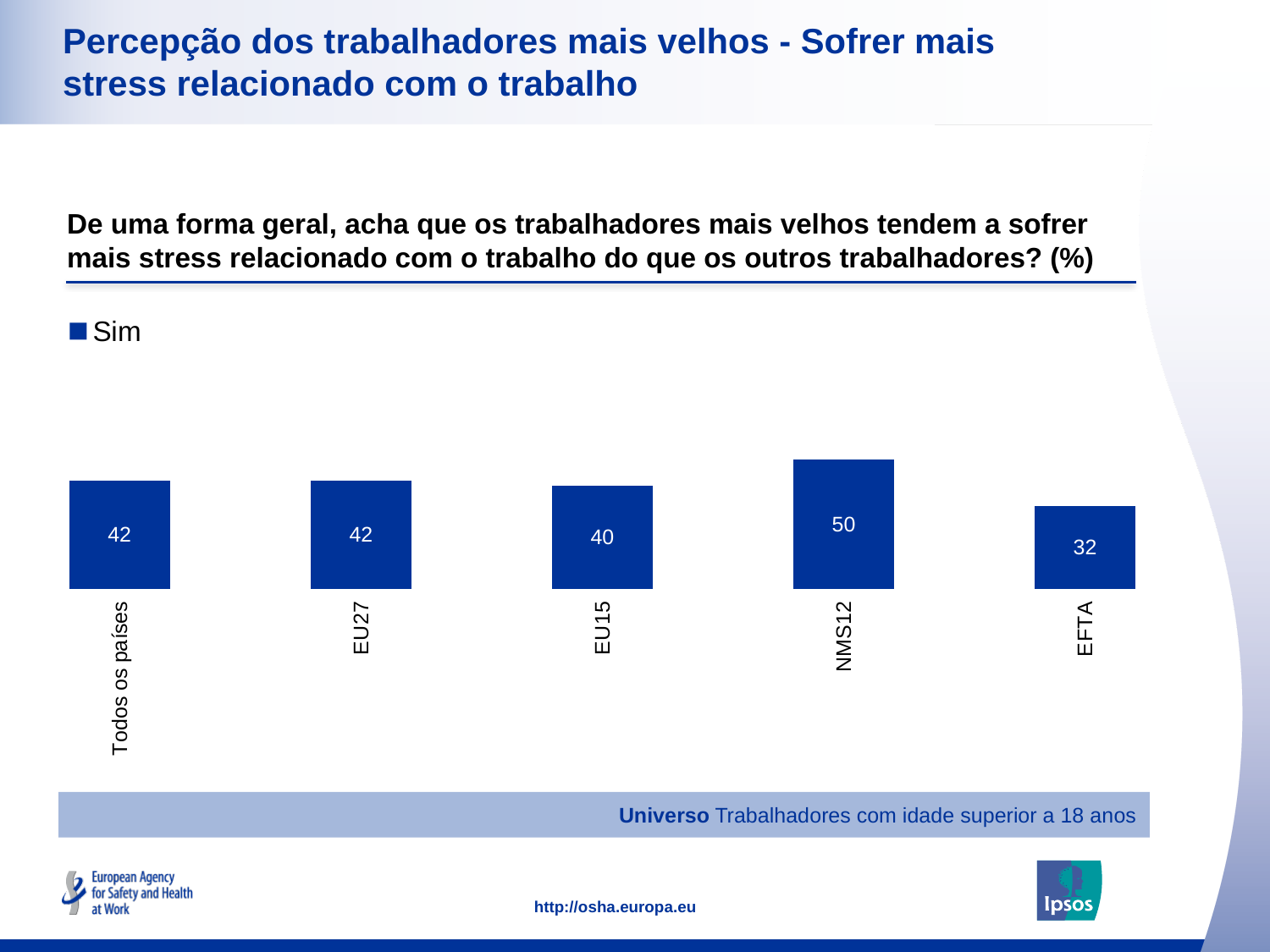

### Chart: Ipsos Ribbon Rules

| Category |  |
|---|---|
# Percepção dos trabalhadores mais velhos - Sofrer mais stress relacionado com o trabalho
De uma forma geral, acha que os trabalhadores mais velhos tendem a sofrer mais stress relacionado com o trabalho do que os outros trabalhadores? (%)

### Chart

| Category | Sim | Column1 |
|---|---|---|
| Todos os países | 42.0 | None |
|  | None | None |
| EU27 | 42.0 | None |
|  | None | None |
| EU15 | 40.0 | None |
|  | None | None |
| NMS12 | 50.0 | None |
|  | None | None |
| EFTA | 32.0 | None |
Universo Trabalhadores com idade superior a 18 anos